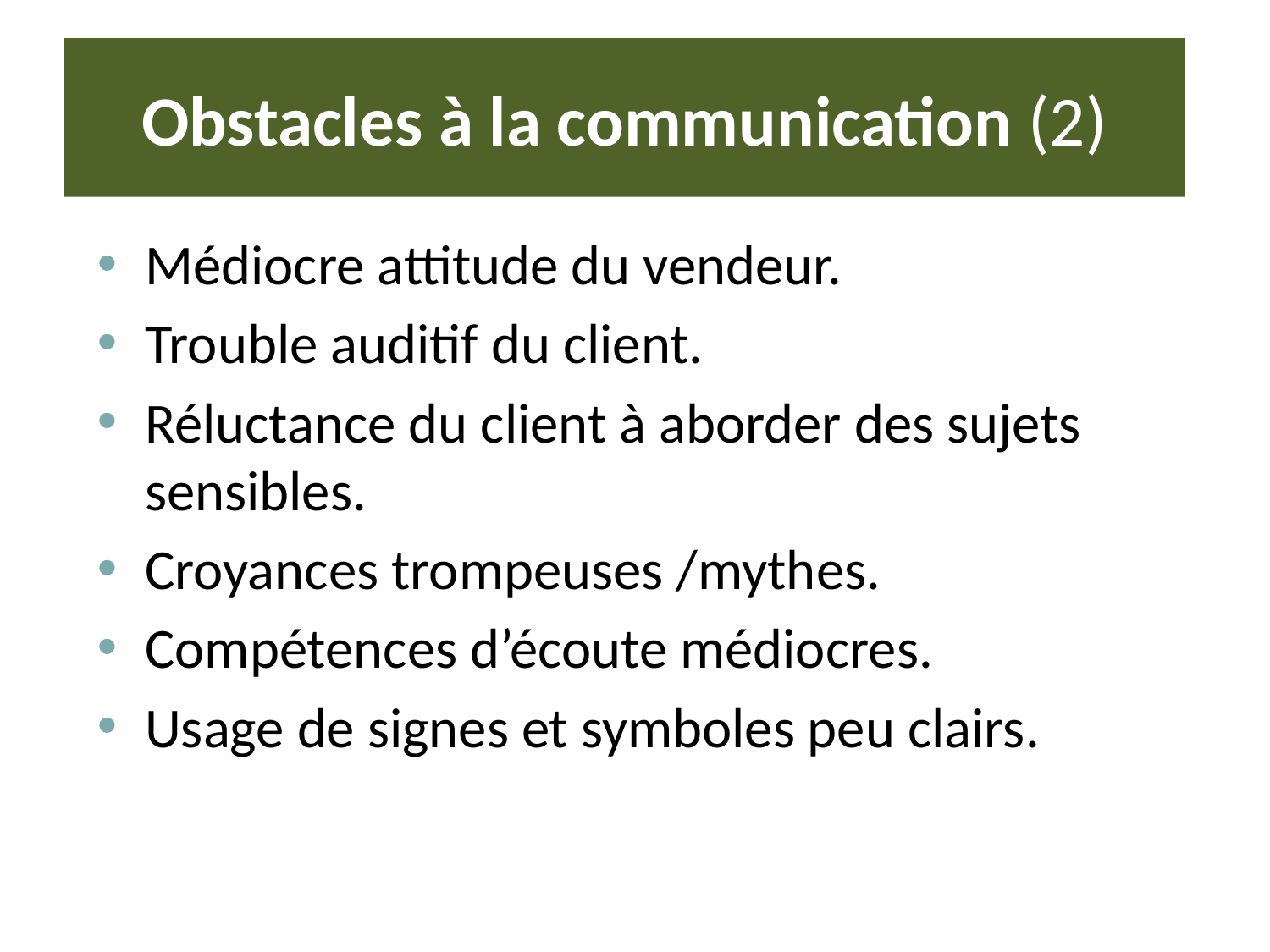

# Obstacles à la communication (2)
Médiocre attitude du vendeur.
Trouble auditif du client.
Réluctance du client à aborder des sujets sensibles.
Croyances trompeuses /mythes.
Compétences d’écoute médiocres.
Usage de signes et symboles peu clairs.